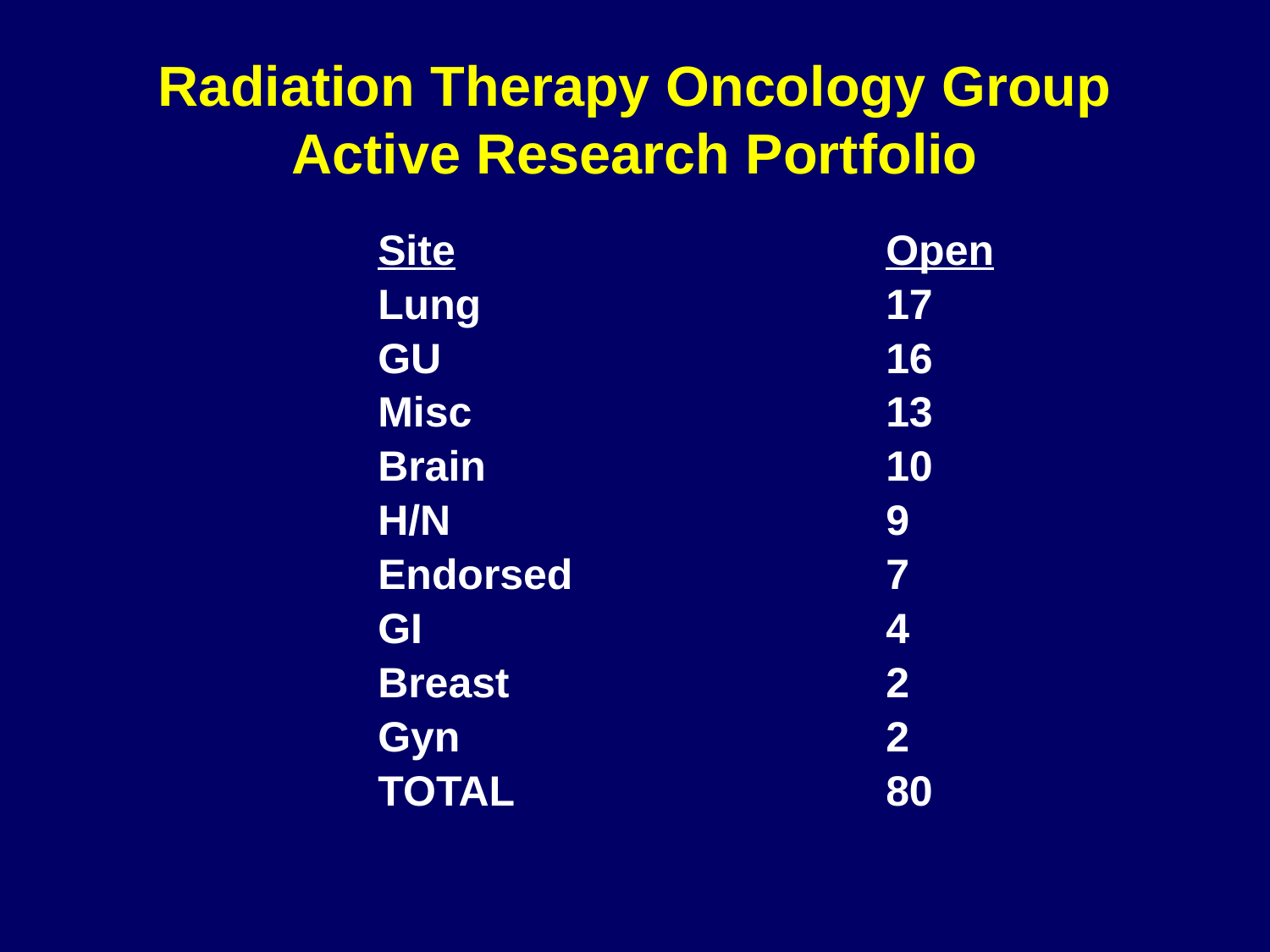

# Radiation Therapy Oncology Group Active Research Portfolio
			Site				Open
			Lung				17
			GU				16
			Misc				13
			Brain				10
			H/N				9
			Endorsed			7
			GI				4
			Breast			2
			Gyn				2
			TOTAL			80